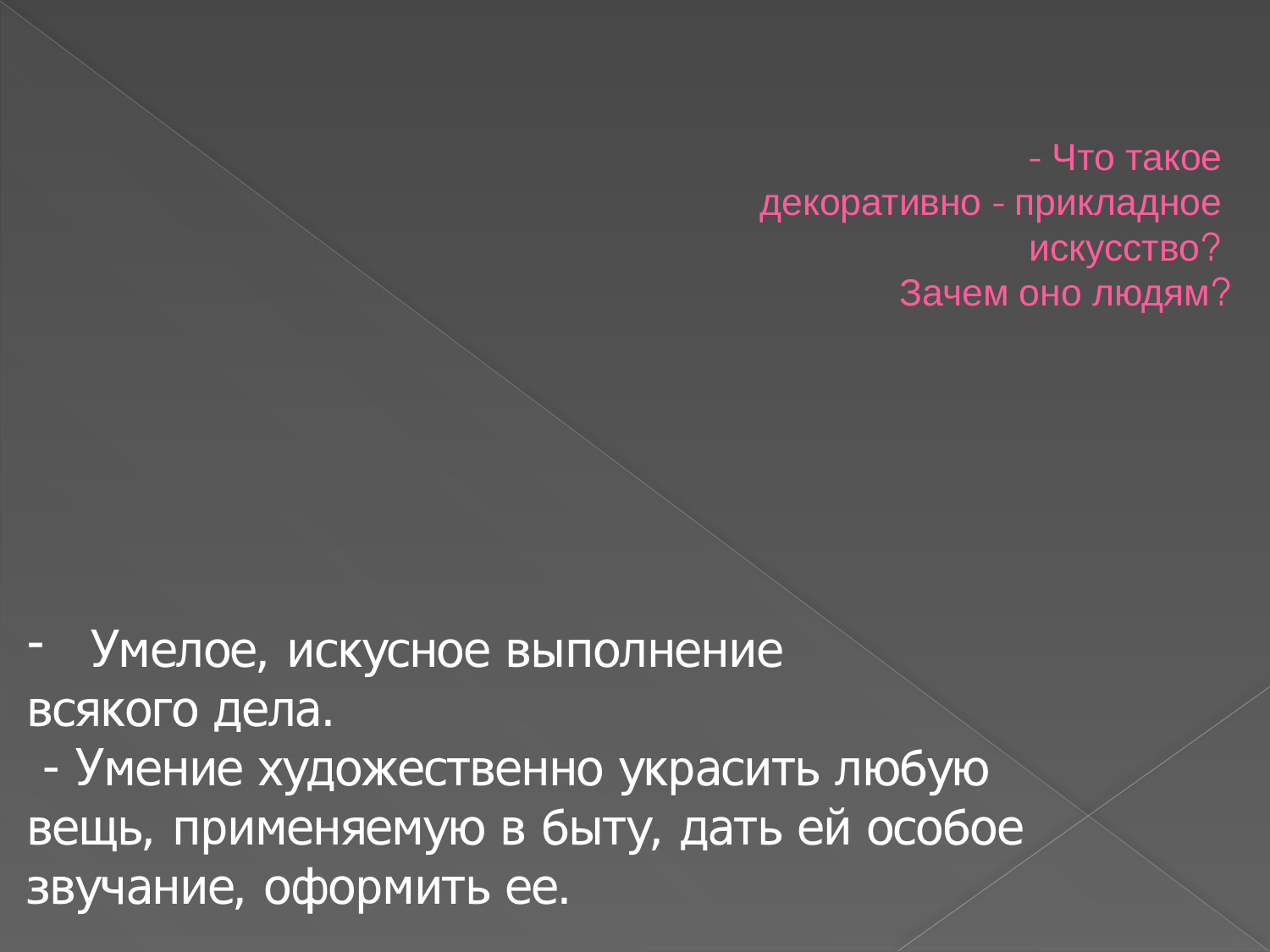

# - Что такое декоративно - прикладное искусство? Зачем оно людям?
Умелое, искусное выполнение
всякого дела.
 - Умение художественно украсить любую вещь, применяемую в быту, дать ей особое звучание, оформить ее.